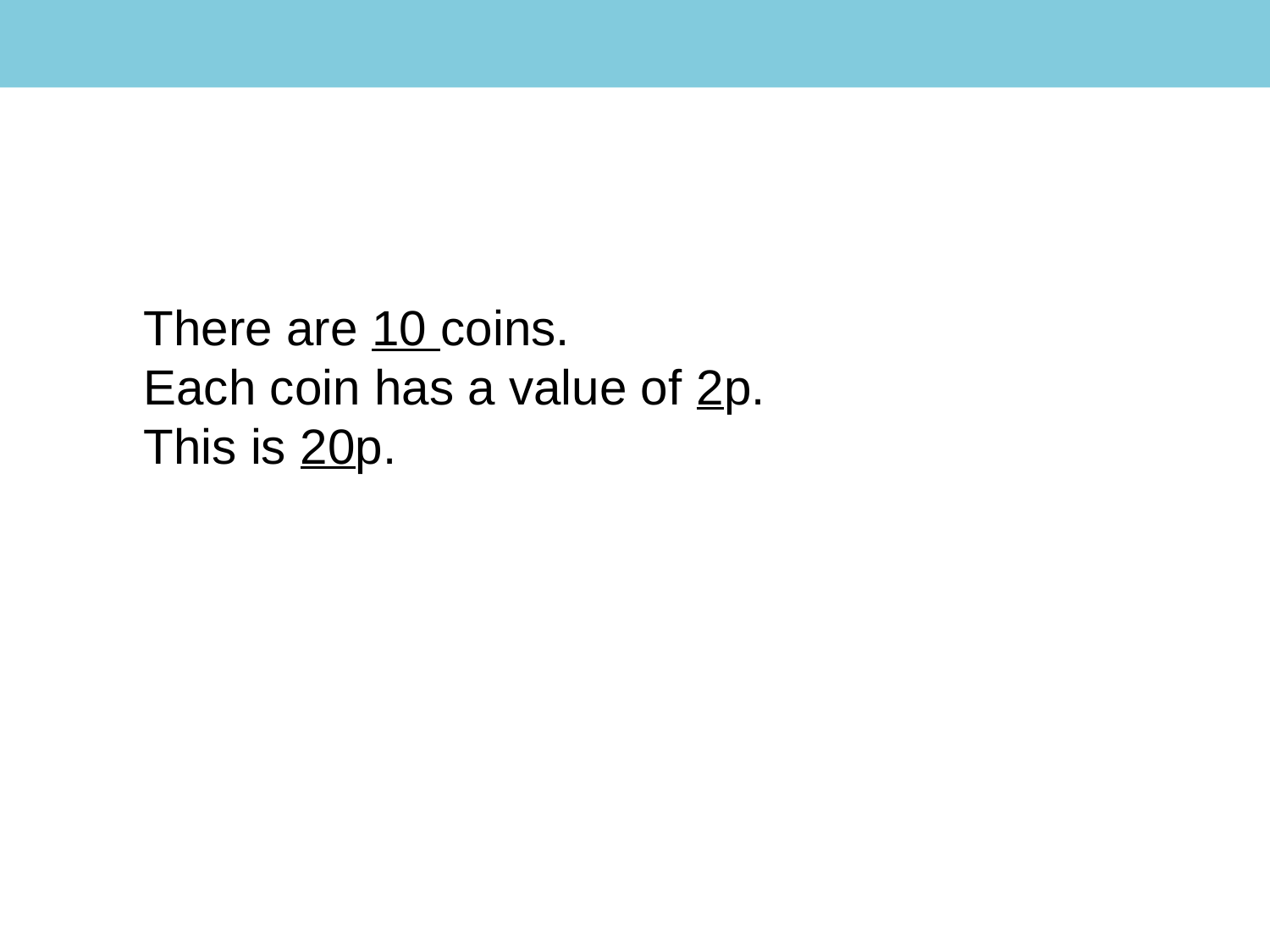

KS1 Multiplication Lesson 11
#
There are 10 coins.
Each coin has a value of 2p.
This is 20p.